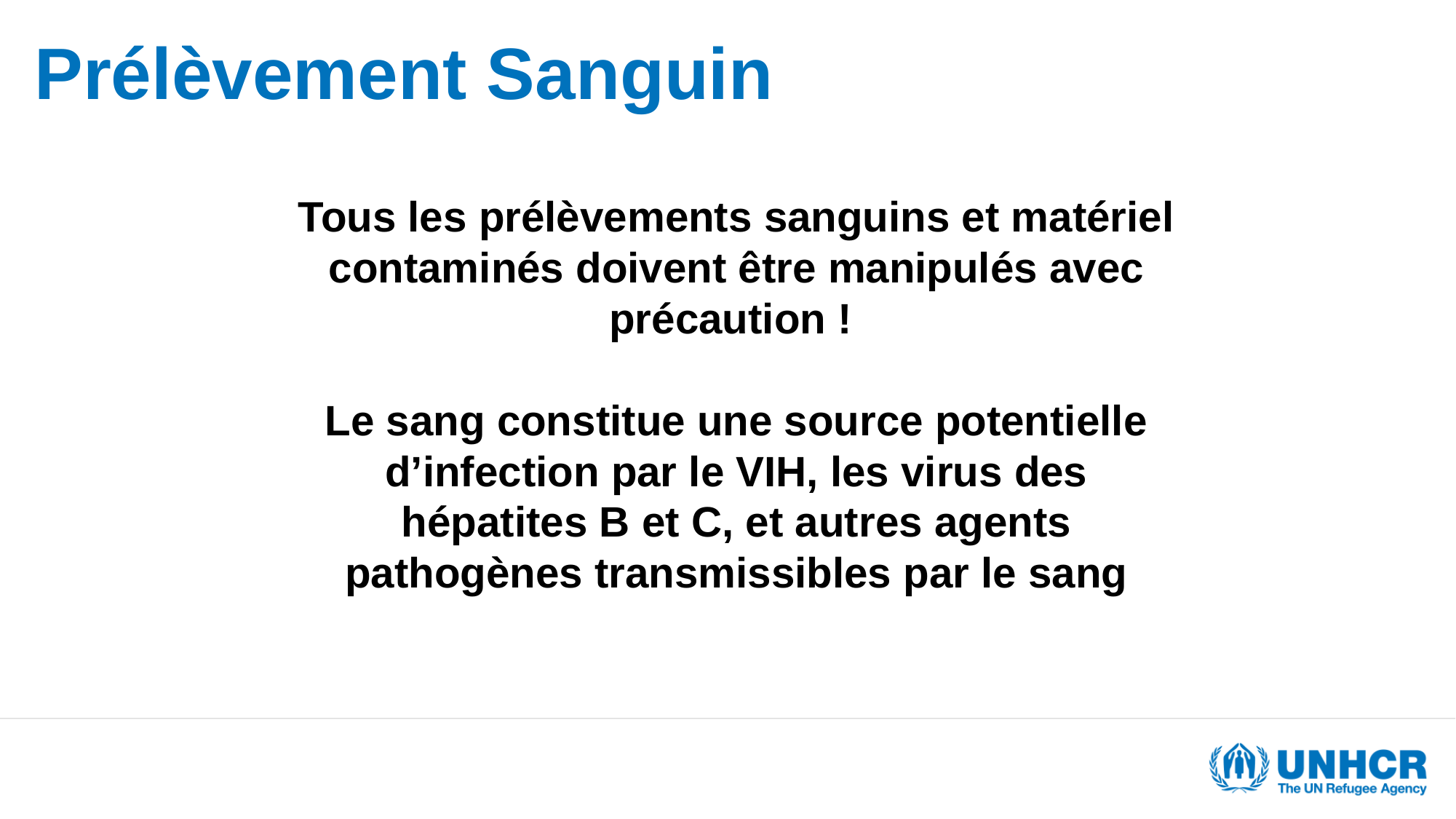

# Prélèvement Sanguin
Tous les prélèvements sanguins et matériel contaminés doivent être manipulés avec précaution !

Le sang constitue une source potentielle d’infection par le VIH, les virus des hépatites B et C, et autres agents pathogènes transmissibles par le sang